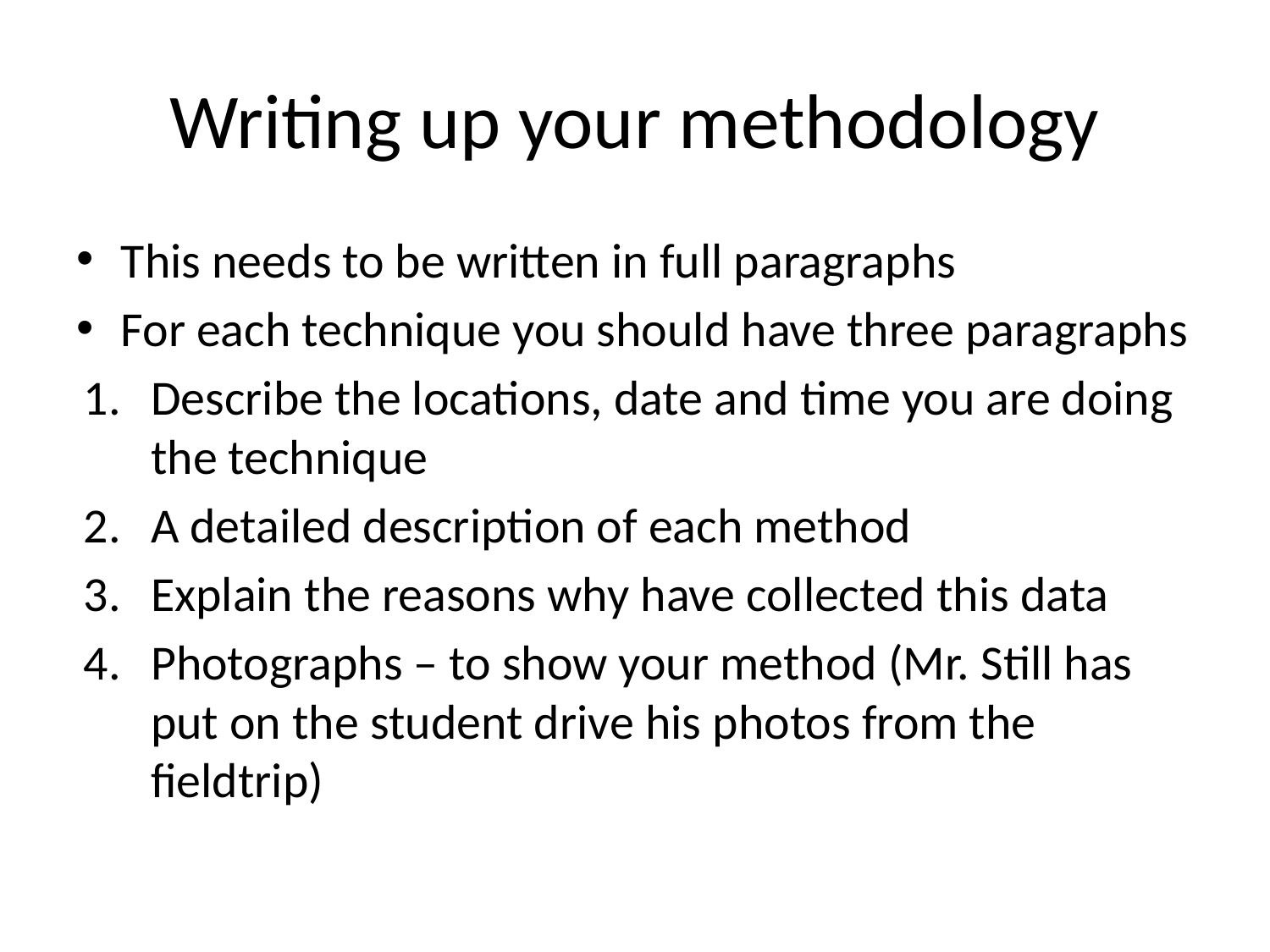

# Writing up your methodology
This needs to be written in full paragraphs
For each technique you should have three paragraphs
Describe the locations, date and time you are doing the technique
A detailed description of each method
Explain the reasons why have collected this data
Photographs – to show your method (Mr. Still has put on the student drive his photos from the fieldtrip)